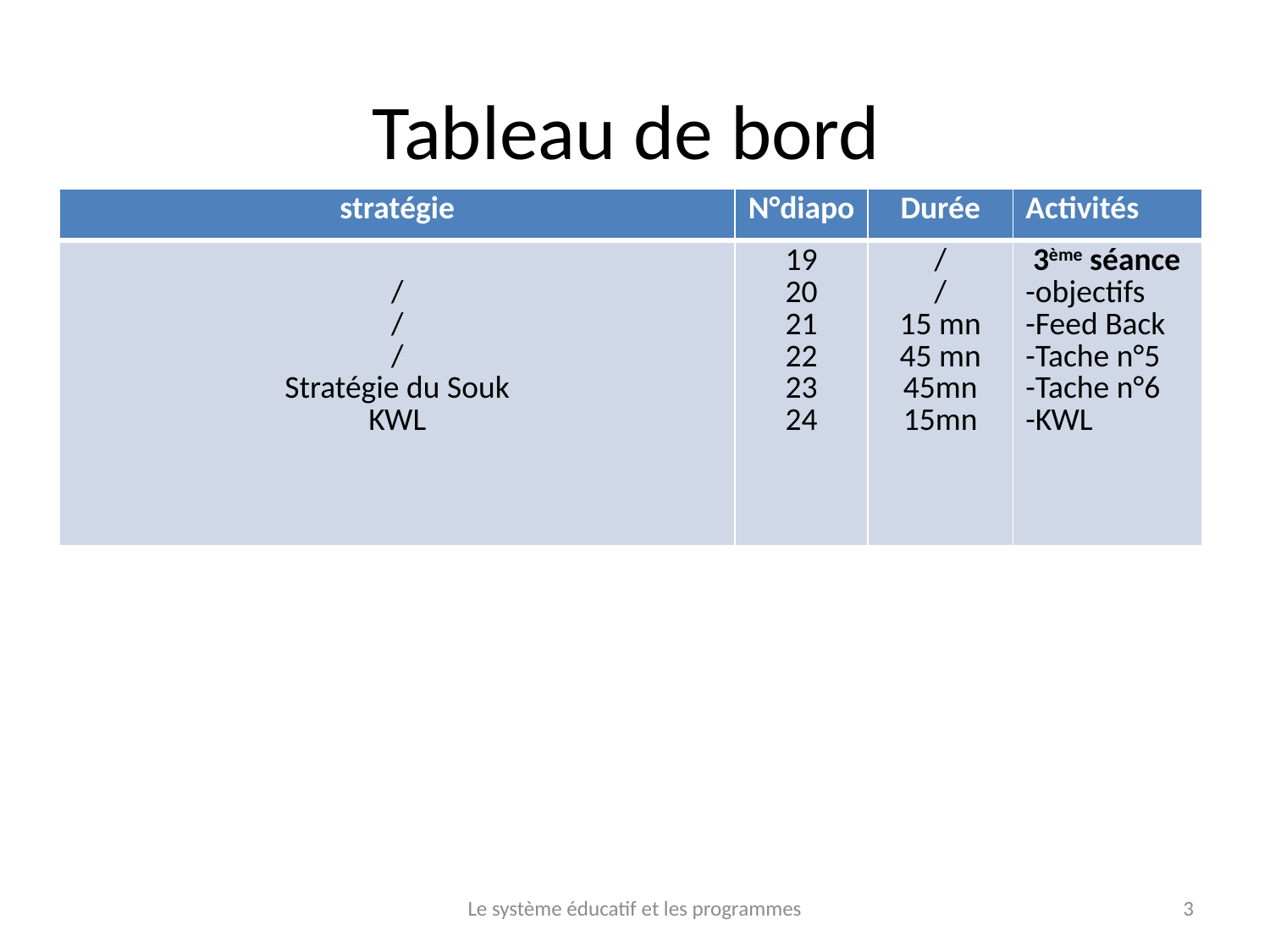

# Tableau de bord
| stratégie | N°diapo | Durée | Activités |
| --- | --- | --- | --- |
| / / / Stratégie du Souk KWL | 19 20 21 22 23 24 | / / 15 mn 45 mn 45mn 15mn | 3ème séance -objectifs -Feed Back -Tache n°5 -Tache n°6 -KWL |
Le système éducatif et les programmes
3